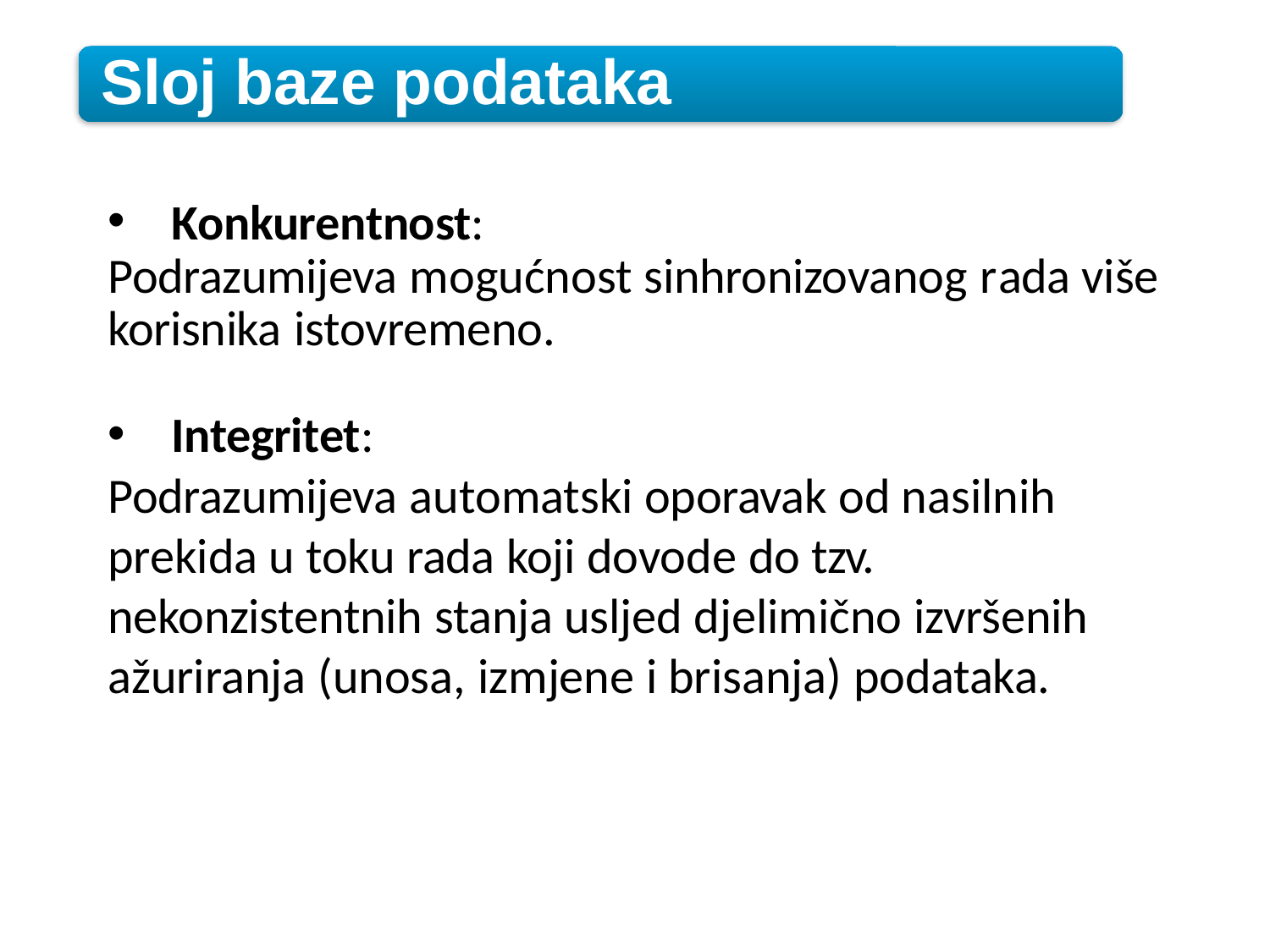

Sloj baze podataka
Konkurentnost:
Podrazumijeva mogućnost sinhronizovanog rada više korisnika istovremeno.

Integritet:
Podrazumijeva automatski oporavak od nasilnih prekida u toku rada koji dovode do tzv. nekonzistentnih stanja usljed djelimično izvršenih ažuriranja (unosa, izmjene i brisanja) podataka.